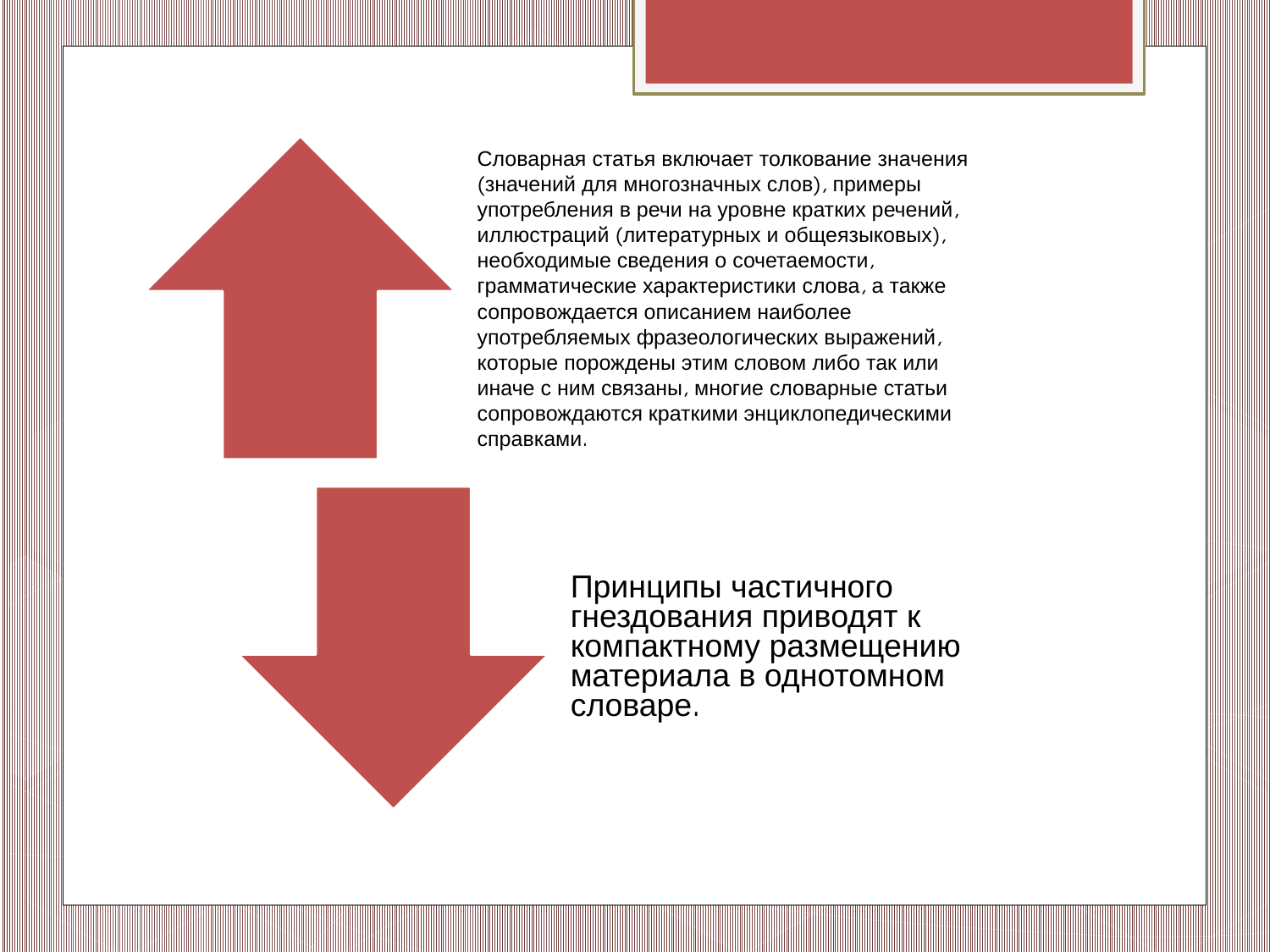

Словарная статья включает толкование значения (значений для многозначных слов), примеры употребления в речи на уровне кратких речений, иллюстраций (литературных и общеязыковых), необходимые сведения о сочетаемости, грамматические характеристики слова, а также сопровождается описанием наиболее употребляемых фразеологических выражений, которые порождены этим словом либо так или иначе с ним связаны, многие словарные статьи сопровождаются краткими энциклопедическими справками.
Принципы частичного гнездования приводят к компактному размещению материала в однотомном словаре.